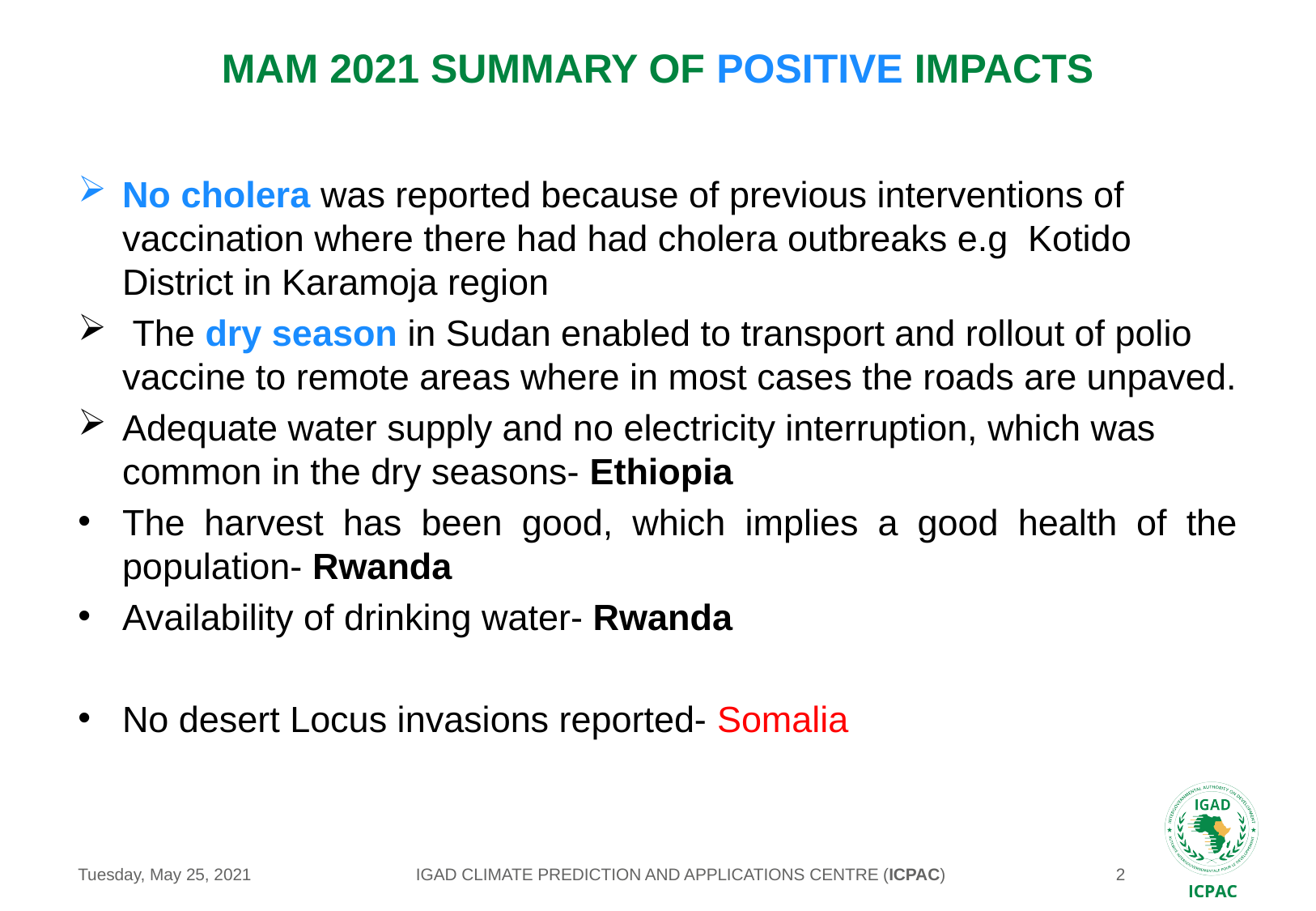

# MaM 2021 summary of positive IMPACTS
No cholera was reported because of previous interventions of vaccination where there had had cholera outbreaks e.g  Kotido District in Karamoja region
 The dry season in Sudan enabled to transport and rollout of polio vaccine to remote areas where in most cases the roads are unpaved.
Adequate water supply and no electricity interruption, which was common in the dry seasons- Ethiopia
The harvest has been good, which implies a good health of the population- Rwanda
Availability of drinking water- Rwanda

No desert Locus invasions reported- Somalia

IGAD CLIMATE PREDICTION AND APPLICATIONS CENTRE (ICPAC)
Tuesday, May 25, 2021
2